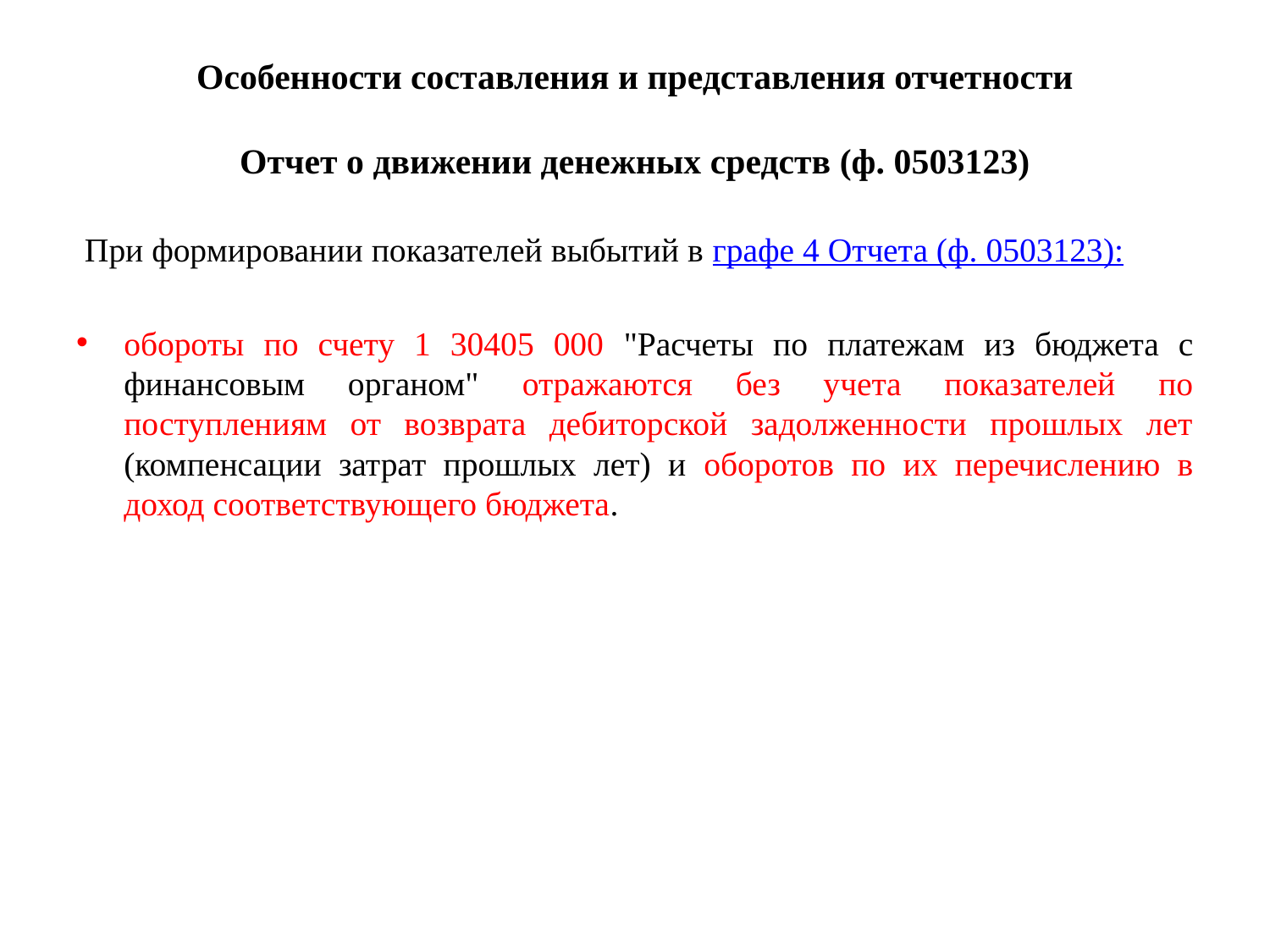

# Особенности составления и представления отчетности Отчет о движении денежных средств (ф. 0503123)
 При формировании показателей выбытий в графе 4 Отчета (ф. 0503123):

обороты по счету 1 30405 000 "Расчеты по платежам из бюджета с финансовым органом" отражаются без учета показателей по поступлениям от возврата дебиторской задолженности прошлых лет (компенсации затрат прошлых лет) и оборотов по их перечислению в доход соответствующего бюджета.